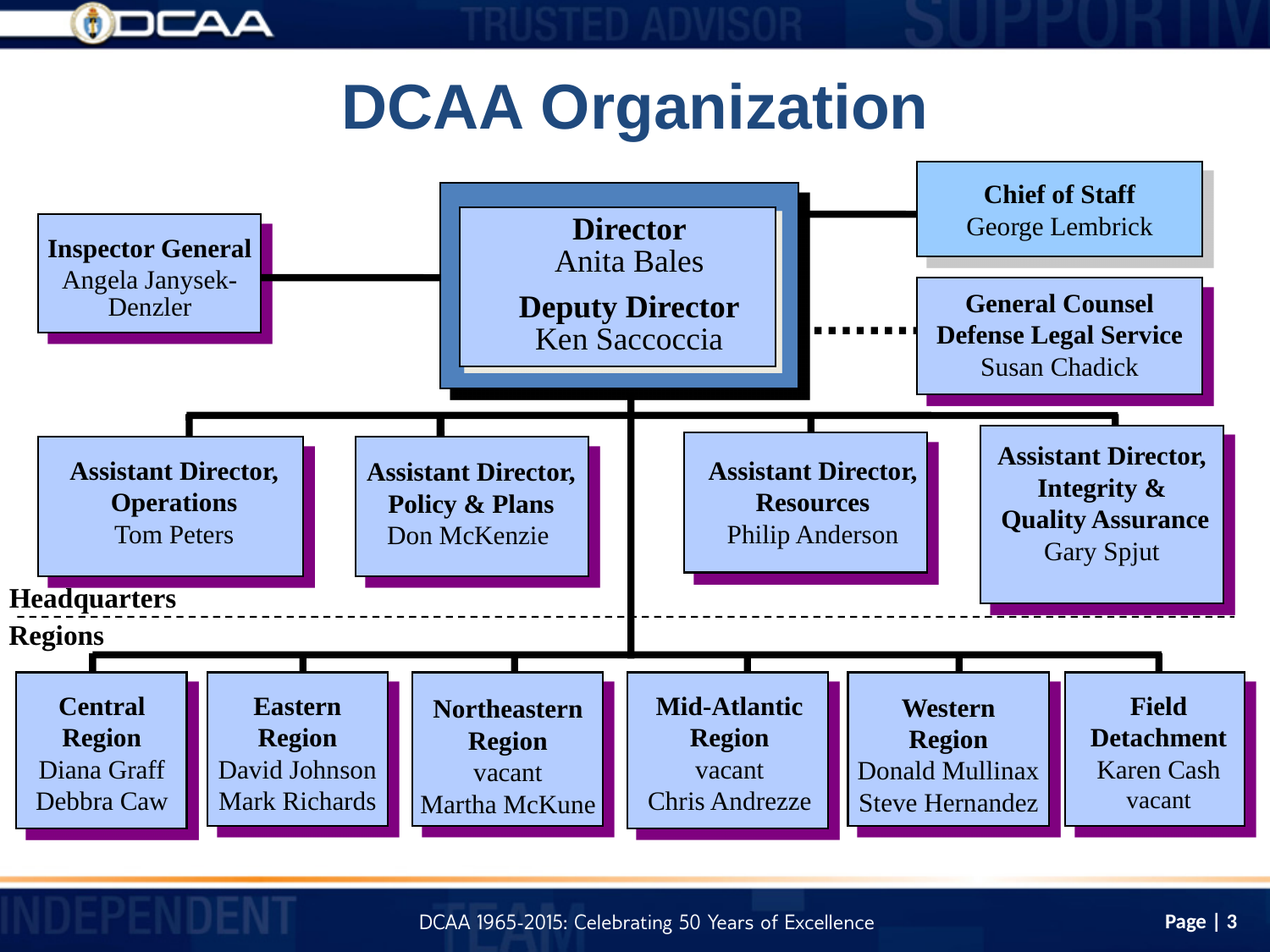

# DCAA Organization
Chief of Staff
George Lembrick

Director
Anita Bales
Deputy Director
Ken Saccoccia

Inspector General
Angela Janysek-
Denzler

General Counsel
Defense Legal Service
Susan Chadick

Assistant Director, Integrity &
 Quality Assurance
Gary Spjut

Assistant Director,
Operations
Tom Peters

Assistant Director,
Resources
Philip Anderson
Assistant Director,
Policy & Plans
Don McKenzie
Headquarters
Regions

Central
Region
Diana Graff
Debbra Caw

Eastern
Region
David Johnson
Mark Richards
Mid-Atlantic
Region
vacant
Chris Andrezze
Field
 Detachment
Karen Cash
vacant
Western
Region
Donald Mullinax
Steve Hernandez
Northeastern
Region
vacant
Martha McKune
Page | 3
DCAA 1965-2015: Celebrating 50 Years of Excellence